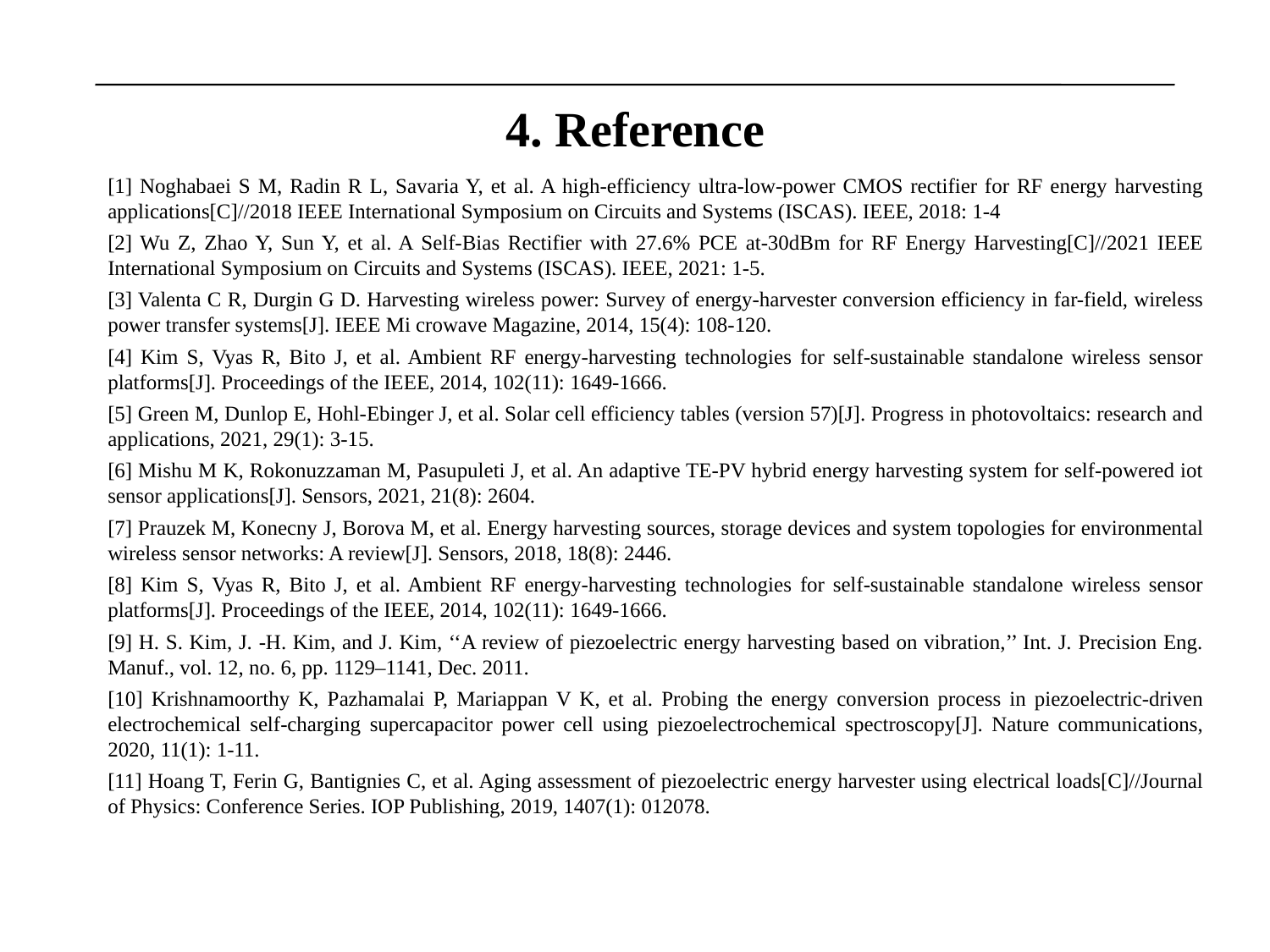

# 4. Reference
[1] Noghabaei S M, Radin R L, Savaria Y, et al. A high-efficiency ultra-low-power CMOS rectifier for RF energy harvesting applications[C]//2018 IEEE International Symposium on Circuits and Systems (ISCAS). IEEE, 2018: 1-4
[2] Wu Z, Zhao Y, Sun Y, et al. A Self-Bias Rectifier with 27.6% PCE at-30dBm for RF Energy Harvesting[C]//2021 IEEE International Symposium on Circuits and Systems (ISCAS). IEEE, 2021: 1-5.
[3] Valenta C R, Durgin G D. Harvesting wireless power: Survey of energy-harvester conversion efficiency in far-field, wireless power transfer systems[J]. IEEE Mi crowave Magazine, 2014, 15(4): 108-120.
[4] Kim S, Vyas R, Bito J, et al. Ambient RF energy-harvesting technologies for self-sustainable standalone wireless sensor platforms[J]. Proceedings of the IEEE, 2014, 102(11): 1649-1666.
[5] Green M, Dunlop E, Hohl‐Ebinger J, et al. Solar cell efficiency tables (version 57)[J]. Progress in photovoltaics: research and applications, 2021, 29(1): 3-15.
[6] Mishu M K, Rokonuzzaman M, Pasupuleti J, et al. An adaptive TE-PV hybrid energy harvesting system for self-powered iot sensor applications[J]. Sensors, 2021, 21(8): 2604.
[7] Prauzek M, Konecny J, Borova M, et al. Energy harvesting sources, storage devices and system topologies for environmental wireless sensor networks: A review[J]. Sensors, 2018, 18(8): 2446.
[8] Kim S, Vyas R, Bito J, et al. Ambient RF energy-harvesting technologies for self-sustainable standalone wireless sensor platforms[J]. Proceedings of the IEEE, 2014, 102(11): 1649-1666.
[9] H. S. Kim, J. -H. Kim, and J. Kim, ‘‘A review of piezoelectric energy harvesting based on vibration,’’ Int. J. Precision Eng. Manuf., vol. 12, no. 6, pp. 1129–1141, Dec. 2011.
[10] Krishnamoorthy K, Pazhamalai P, Mariappan V K, et al. Probing the energy conversion process in piezoelectric-driven electrochemical self-charging supercapacitor power cell using piezoelectrochemical spectroscopy[J]. Nature communications, 2020, 11(1): 1-11.
[11] Hoang T, Ferin G, Bantignies C, et al. Aging assessment of piezoelectric energy harvester using electrical loads[C]//Journal of Physics: Conference Series. IOP Publishing, 2019, 1407(1): 012078.